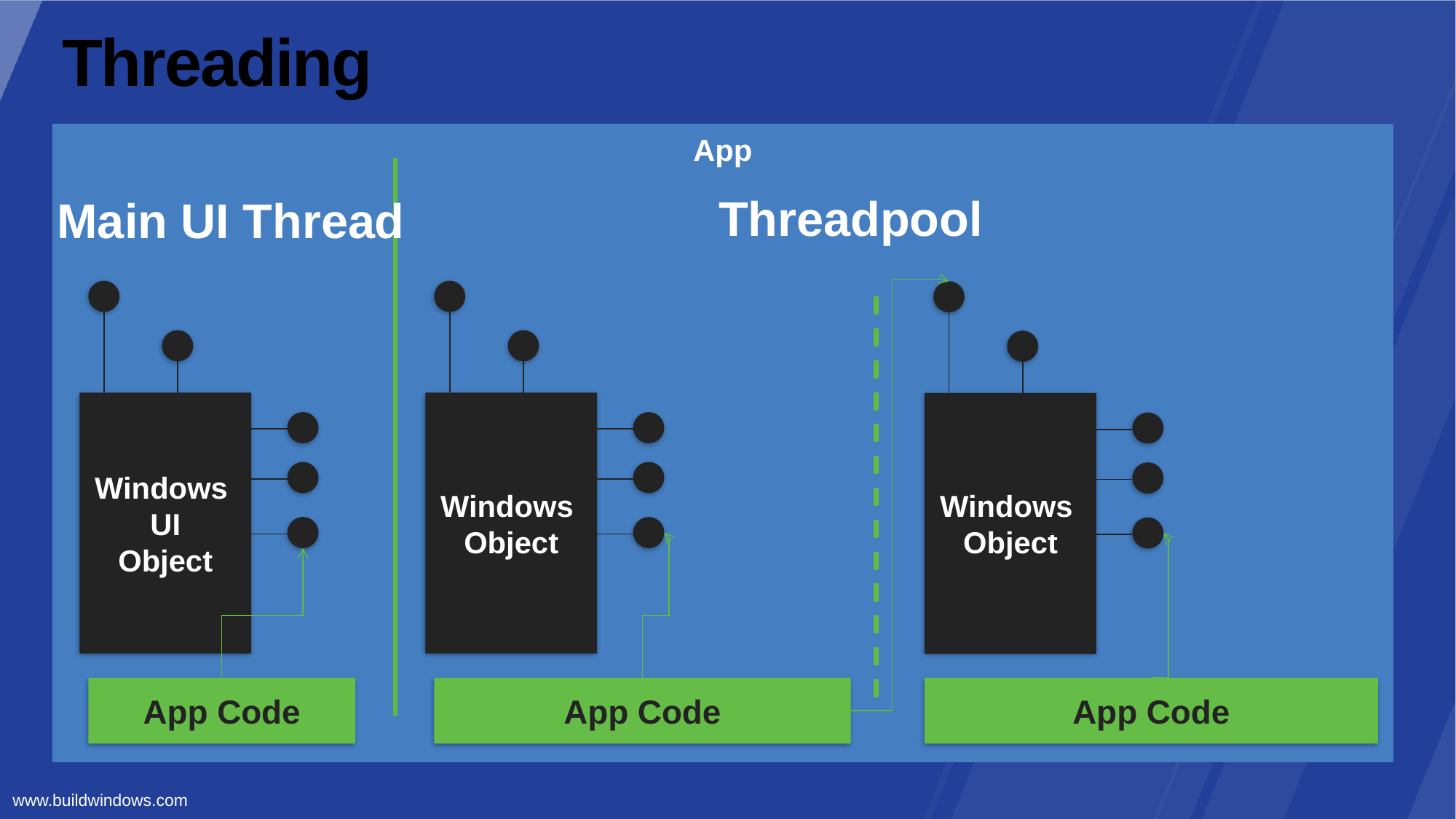

# Threading
App
Threadpool
Main UI Thread

Windows
UI
Object
Windows
Object
Windows
Object

App Code
App Code
App Code